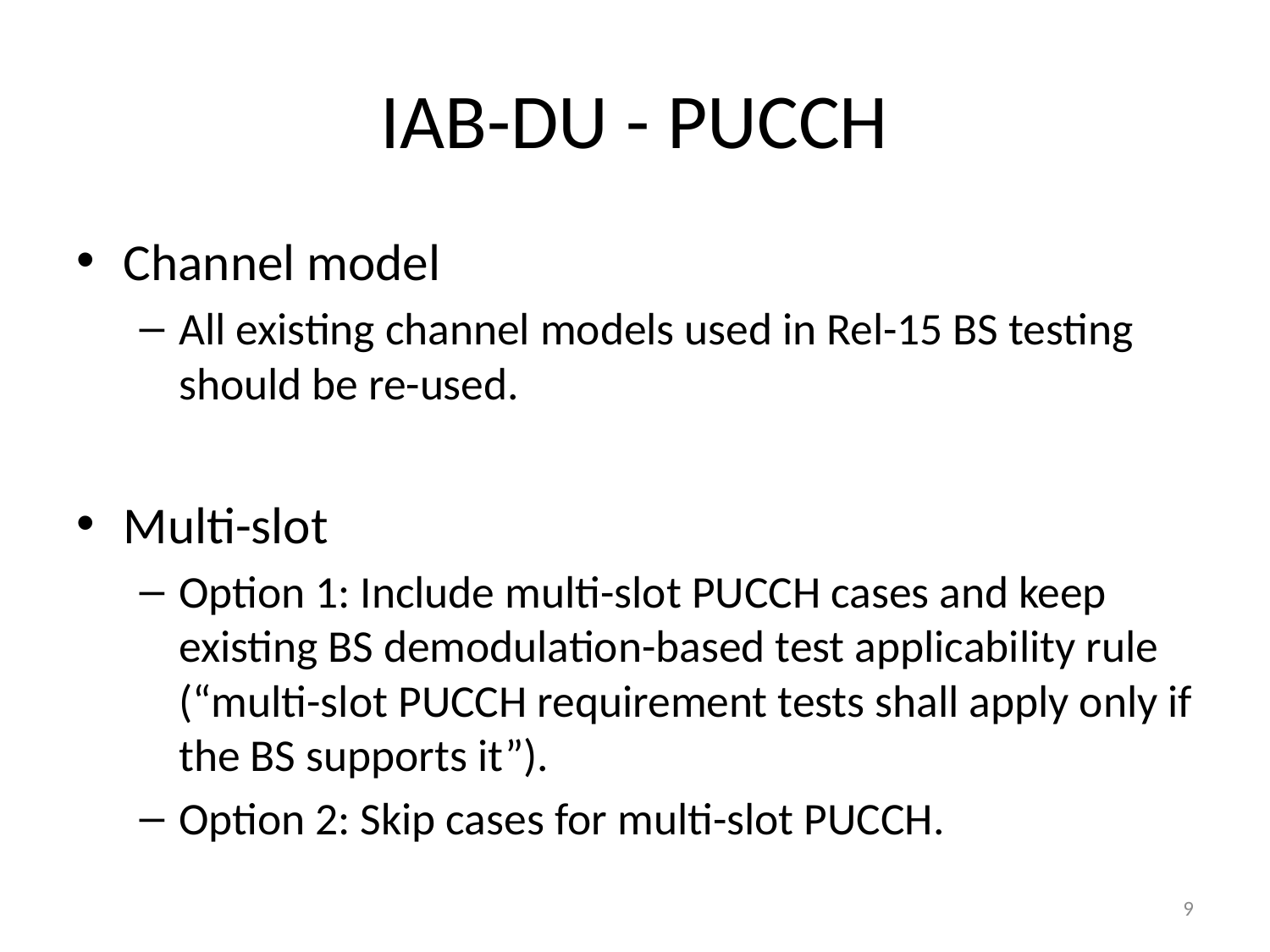

# IAB-DU - PUCCH
Channel model
All existing channel models used in Rel-15 BS testing should be re-used.

Multi-slot
Option 1: Include multi-slot PUCCH cases and keep existing BS demodulation-based test applicability rule (“multi-slot PUCCH requirement tests shall apply only if the BS supports it”).
Option 2: Skip cases for multi-slot PUCCH.

9